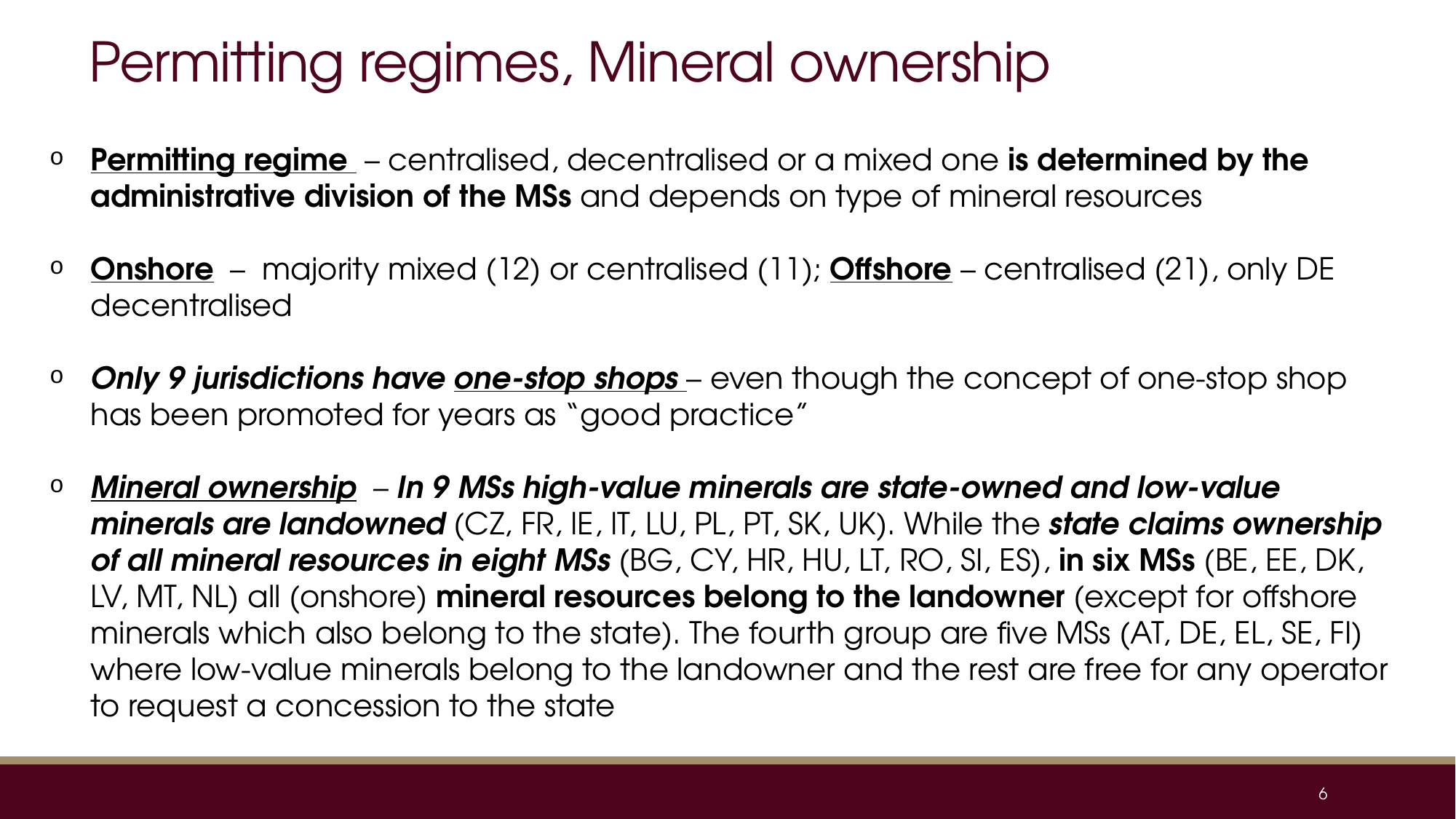

# Permitting regimes, Mineral ownership

Permitting regime  – centralised, decentralised or a mixed one is determined by the administrative division of the MSs and depends on type of mineral resources

Onshore  –  majority mixed (12) or centralised (11); Offshore – centralised (21), only DE decentralised

Only 9 jurisdictions have one-stop shops – even though the concept of one-stop shop has been promoted for years as “good practice”

Mineral ownership  – In 9 MSs high-value minerals are state-owned and low-value minerals are landowned (CZ, FR, IE, IT, LU, PL, PT, SK, UK). While the state claims ownership of all mineral resources in eight MSs (BG, CY, HR, HU, LT, RO, SI, ES), in six MSs (BE, EE, DK, LV, MT, NL) all (onshore) mineral resources belong to the landowner (except for offshore minerals which also belong to the state). The fourth group are five MSs (AT, DE, EL, SE, FI) where low-value minerals belong to the landowner and the rest are free for any operator to request a concession to the state

6